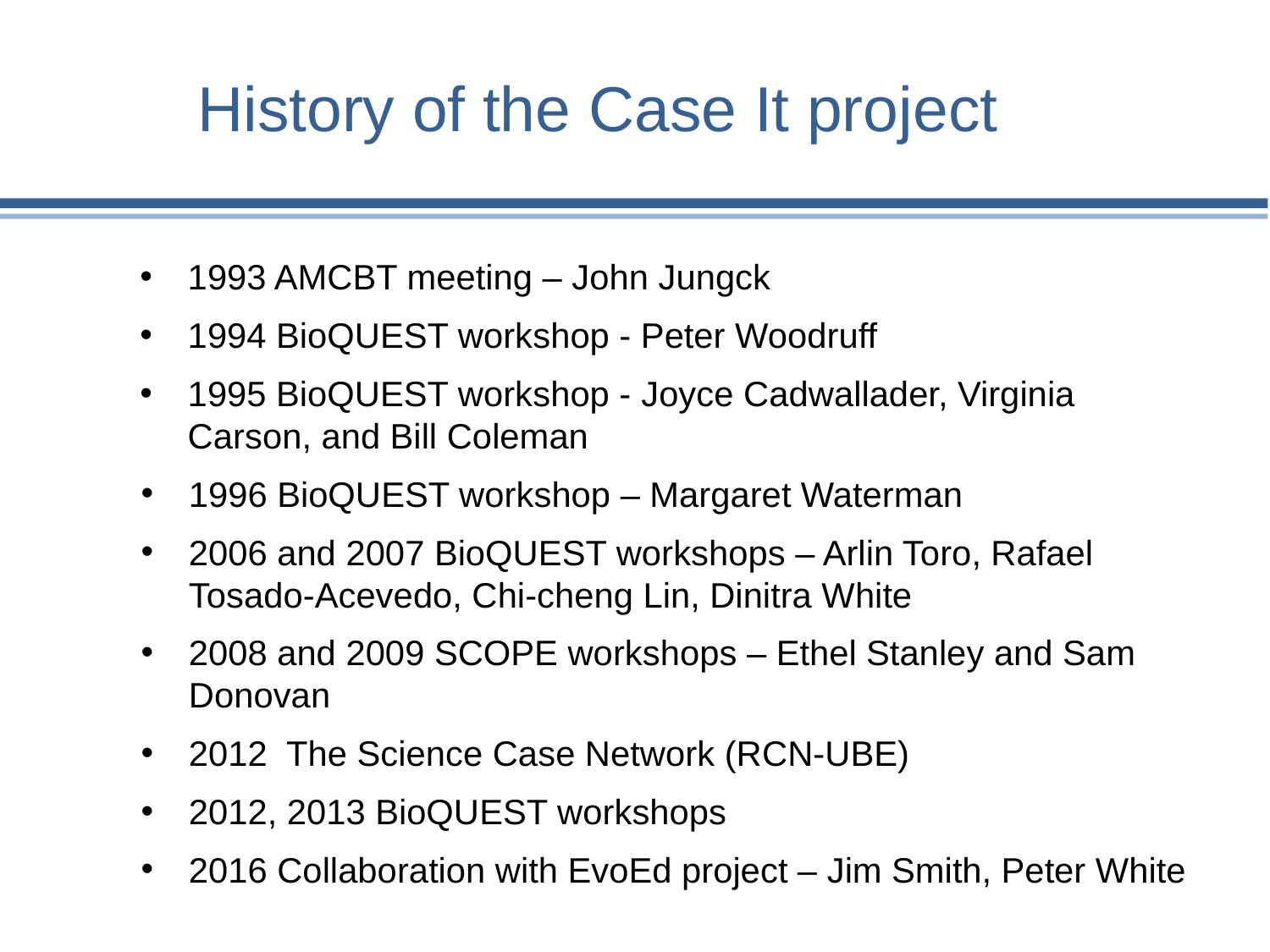

History of the Case It project
1993 AMCBT meeting – John Jungck
1994 BioQUEST workshop - Peter Woodruff
1995 BioQUEST workshop - Joyce Cadwallader, Virginia Carson, and Bill Coleman
1996 BioQUEST workshop – Margaret Waterman
2006 and 2007 BioQUEST workshops – Arlin Toro, Rafael Tosado-Acevedo, Chi-cheng Lin, Dinitra White
2008 and 2009 SCOPE workshops – Ethel Stanley and Sam Donovan
2012  The Science Case Network (RCN-UBE)
2012, 2013 BioQUEST workshops
2016 Collaboration with EvoEd project – Jim Smith, Peter White